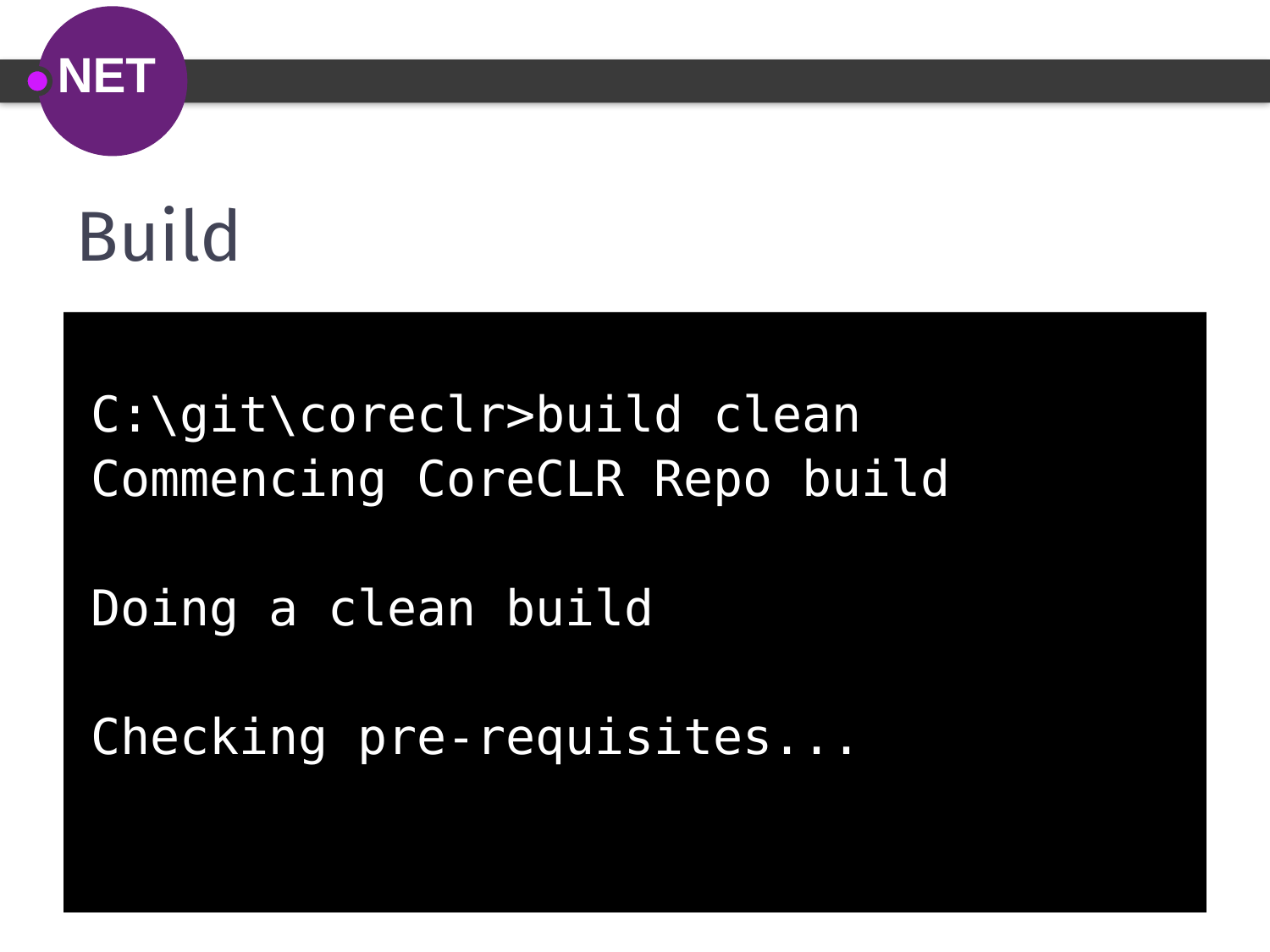

# Build

C:\git\coreclr>build clean
Commencing CoreCLR Repo build

Doing a clean build

Checking pre-requisites...